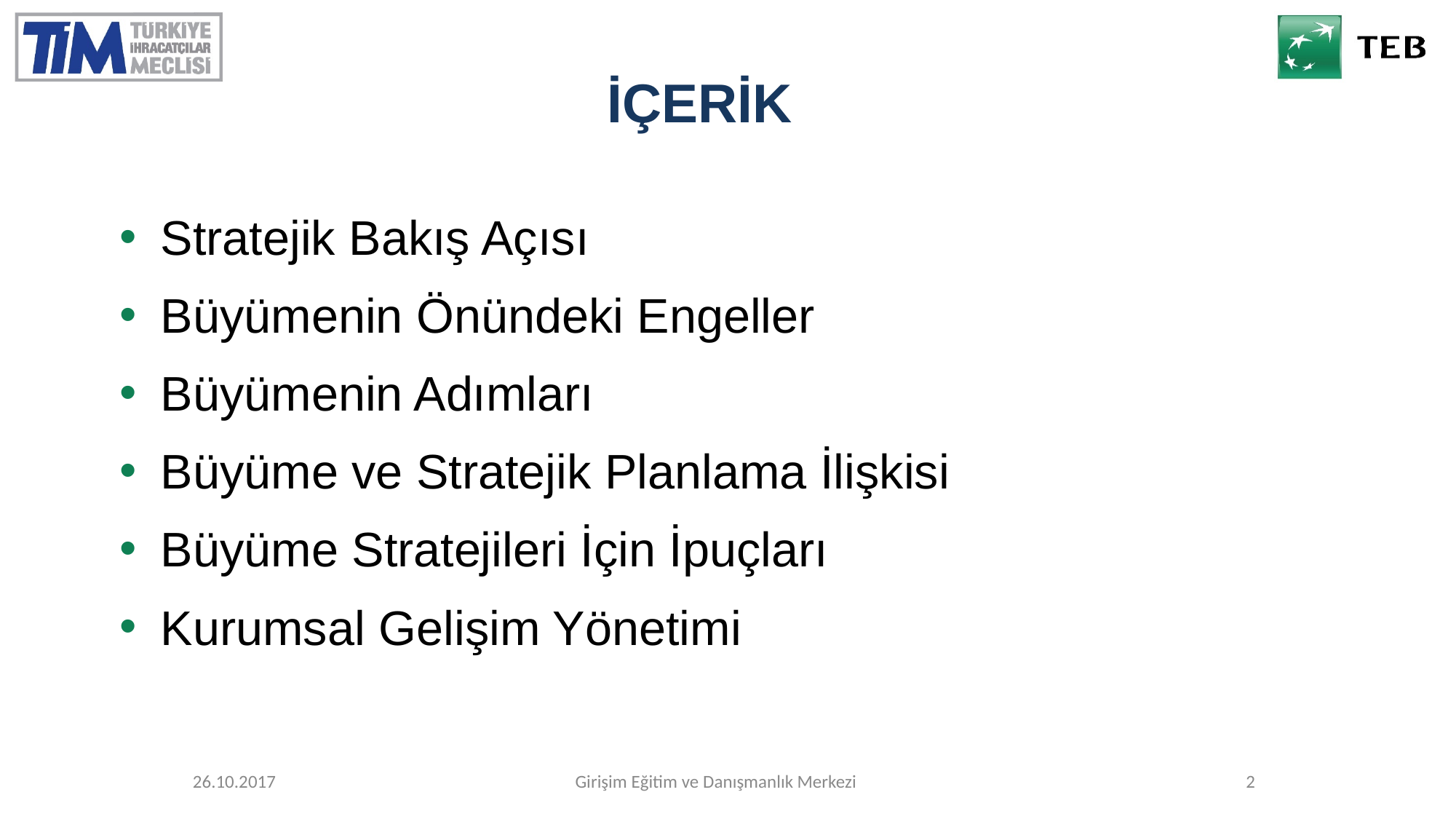

# İÇERİK
Stratejik Bakış Açısı
Büyümenin Önündeki Engeller
Büyümenin Adımları
Büyüme ve Stratejik Planlama İlişkisi
Büyüme Stratejileri İçin İpuçları
Kurumsal Gelişim Yönetimi
26.10.2017
Girişim Eğitim ve Danışmanlık Merkezi
2